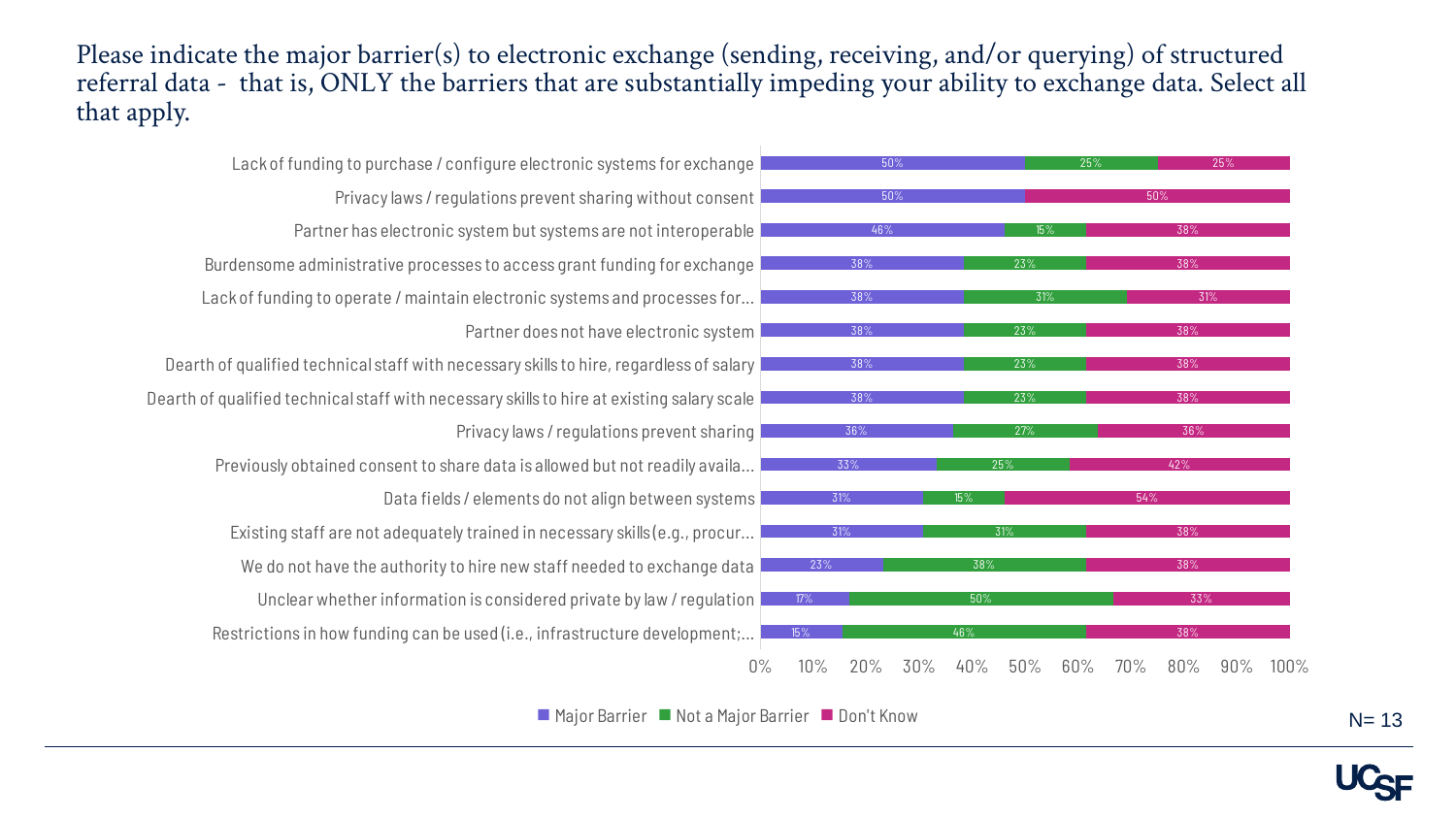

# Please indicate the major barrier(s) to electronic exchange (sending, receiving, and/or querying) of structured referral data -  that is, ONLY the barriers that are substantially impeding your ability to exchange data. Select all that apply.

### Chart

| Category | Major Barrier | Not a Major Barrier | Don't Know |
|---|---|---|---|
| Restrictions in how funding can be used (i.e., infrastructure development;... | 0.15384615384615385 | 0.46153846153846156 | 0.38461538461538464 |
| Unclear whether information is considered private by law / regulation | 0.16666666666666666 | 0.5 | 0.3333333333333333 |
| We do not have the authority to hire new staff needed to exchange data | 0.23076923076923078 | 0.38461538461538464 | 0.38461538461538464 |
| Existing staff are not adequately trained in necessary skills (e.g., procur... | 0.3076923076923077 | 0.3076923076923077 | 0.38461538461538464 |
| Data fields / elements do not align between systems | 0.3076923076923077 | 0.15384615384615385 | 0.5384615384615384 |
| Previously obtained consent to share data is allowed but not readily availa... | 0.3333333333333333 | 0.25 | 0.4166666666666667 |
| Privacy laws / regulations prevent sharing | 0.36363636363636365 | 0.2727272727272727 | 0.36363636363636365 |
| Dearth of qualified technical staff with necessary skills to hire at existing salary scale | 0.38461538461538464 | 0.23076923076923078 | 0.38461538461538464 |
| Dearth of qualified technical staff with necessary skills to hire, regardless of salary | 0.38461538461538464 | 0.23076923076923078 | 0.38461538461538464 |
| Partner does not have electronic system | 0.38461538461538464 | 0.23076923076923078 | 0.38461538461538464 |
| Lack of funding to operate / maintain electronic systems and processes for... | 0.38461538461538464 | 0.3076923076923077 | 0.3076923076923077 |
| Burdensome administrative processes to access grant funding for exchange | 0.38461538461538464 | 0.23076923076923078 | 0.38461538461538464 |
| Partner has electronic system but systems are not interoperable | 0.46153846153846156 | 0.15384615384615385 | 0.38461538461538464 |
| Privacy laws / regulations prevent sharing without consent | 0.5 | 0.0 | 0.5 |
| Lack of funding to purchase / configure electronic systems for exchange | 0.5 | 0.25 | 0.25 |
N= 13